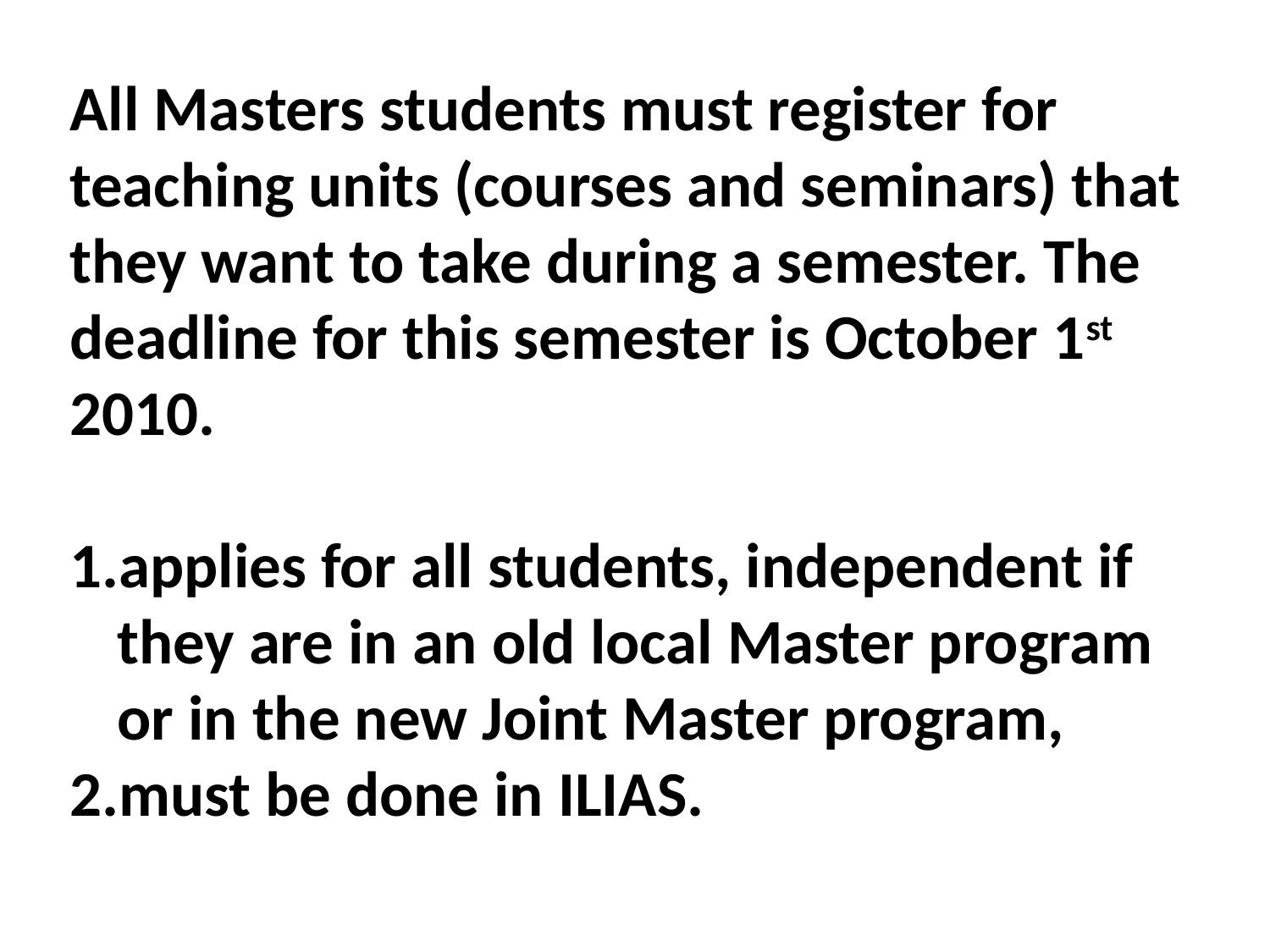

All Masters students must register for teaching units (courses and seminars) that they want to take during a semester. The deadline for this semester is October 1st 2010.

applies for all students, independent if they are in an old local Master program or in the new Joint Master program,
must be done in ILIAS.